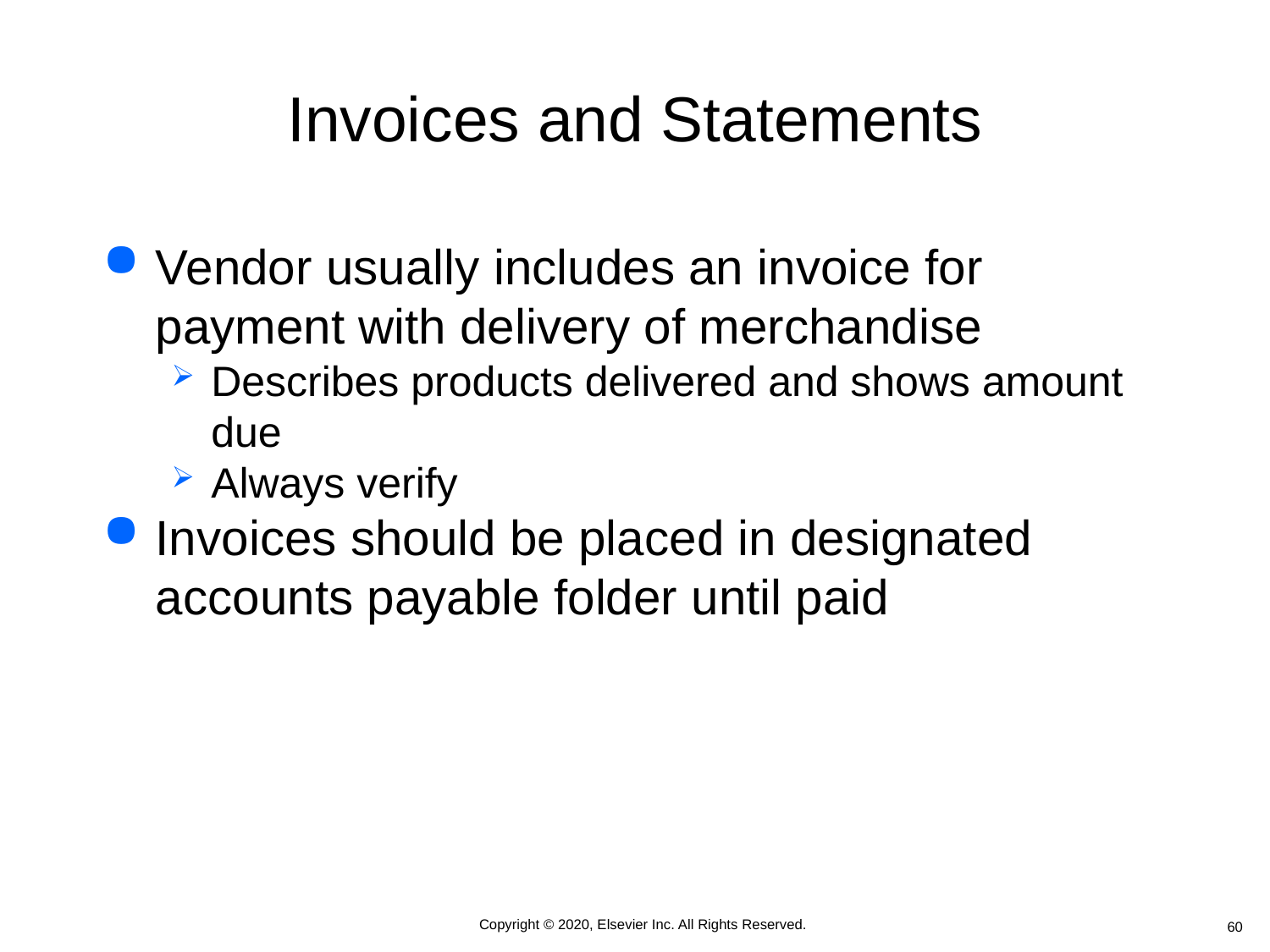

# Invoices and Statements
Vendor usually includes an invoice for payment with delivery of merchandise
Describes products delivered and shows amount due
Always verify
Invoices should be placed in designated accounts payable folder until paid